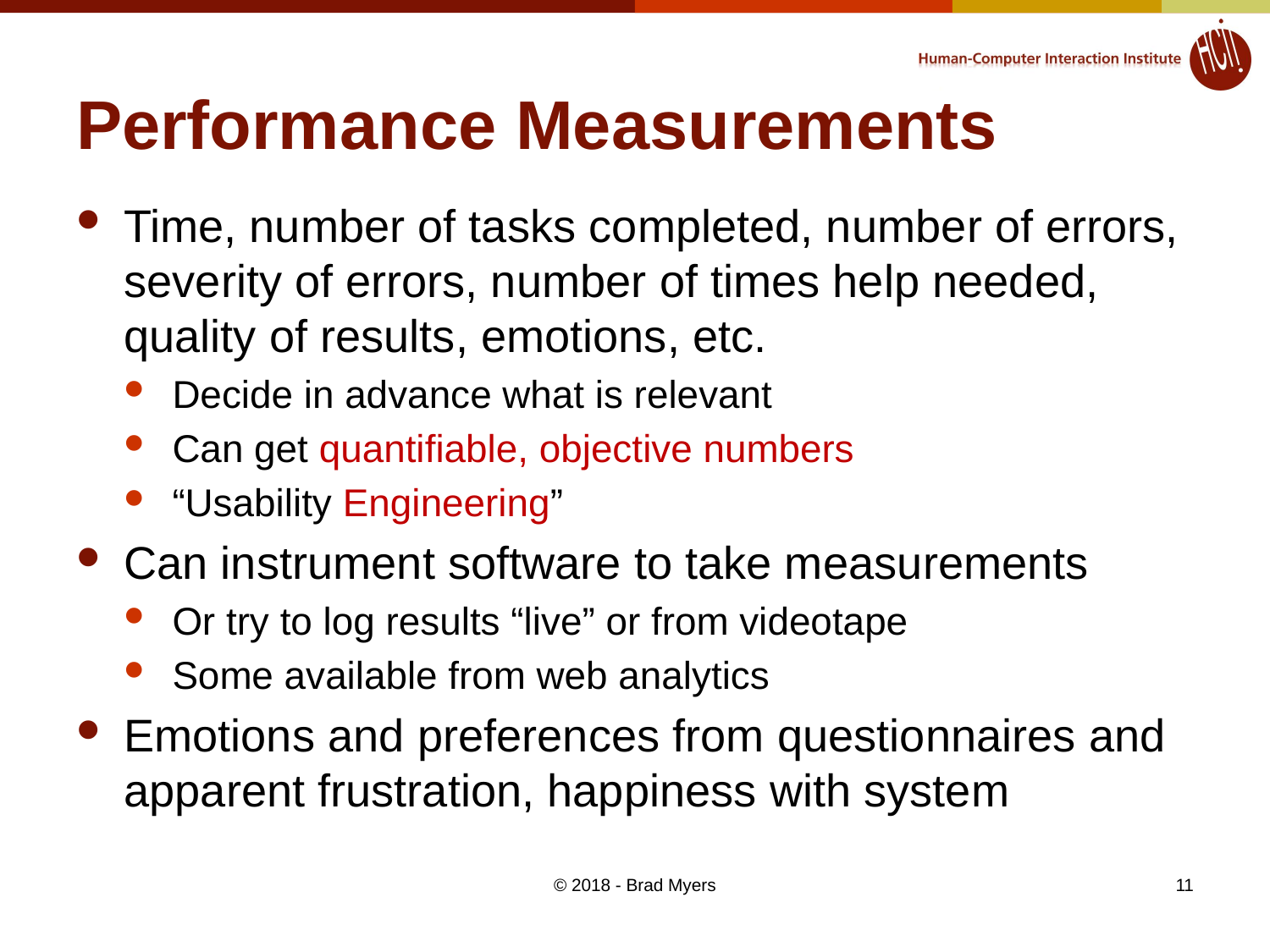

# Performance Measurements
Time, number of tasks completed, number of errors, severity of errors, number of times help needed, quality of results, emotions, etc.
Decide in advance what is relevant
Can get quantifiable, objective numbers
“Usability Engineering”
Can instrument software to take measurements
Or try to log results “live” or from videotape
Some available from web analytics
Emotions and preferences from questionnaires and apparent frustration, happiness with system
© 2018 - Brad Myers
11